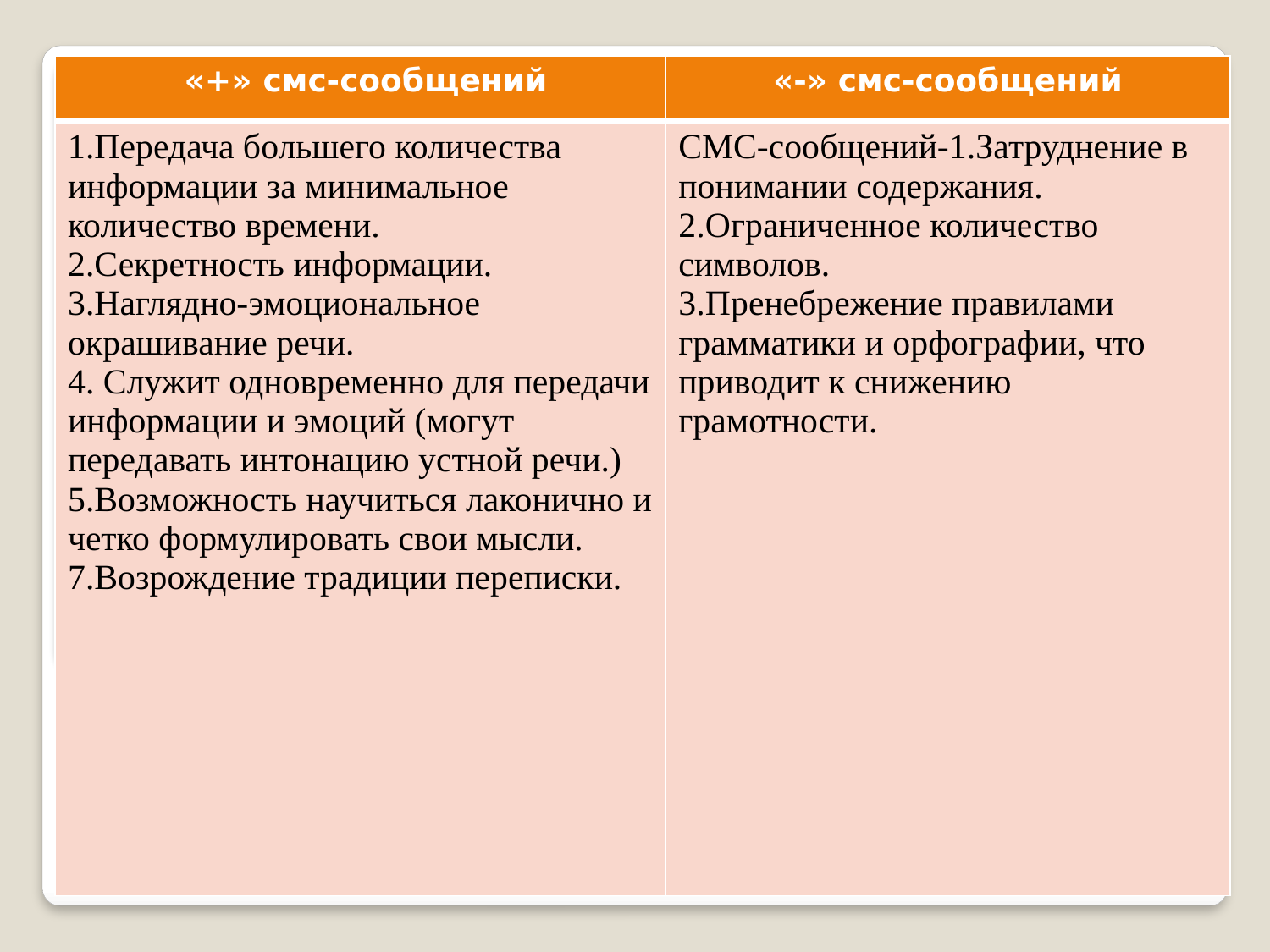

| «+» смс-сообщений | «-» смс-сообщений |
| --- | --- |
| 1.Передача большего количества информации за минимальное количество времени. 2.Секретность информации. 3.Наглядно-эмоциональное окрашивание речи. 4. Служит одновременно для передачи информации и эмоций (могут передавать интонацию устной речи.) 5.Возможность научиться лаконично и четко формулировать свои мысли. 7.Возрождение традиции переписки. | СМС-сообщений-1.Затруднение в понимании содержания. 2.Ограниченное количество символов. 3.Пренебрежение правилами грамматики и орфографии, что приводит к снижению грамотности. |